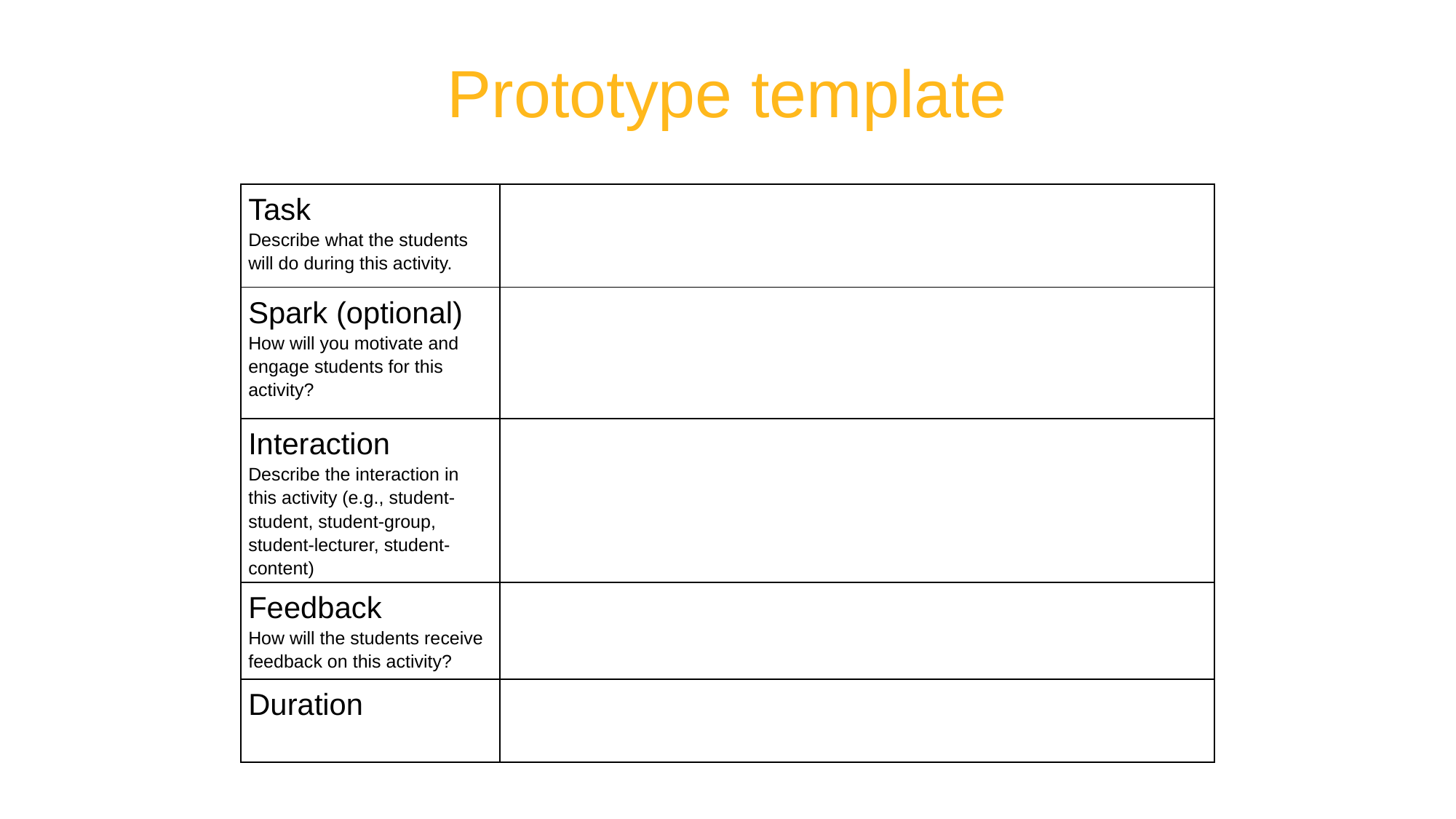

# Prototype template
| Task Describe what the students will do during this activity. |  |
| --- | --- |
| Spark (optional) How will you motivate and engage students for this activity? |  |
| Interaction Describe the interaction in this activity (e.g., student-student, student-group, student-lecturer, student-content) |  |
| Feedback How will the students receive feedback on this activity? |  |
| Duration |  |